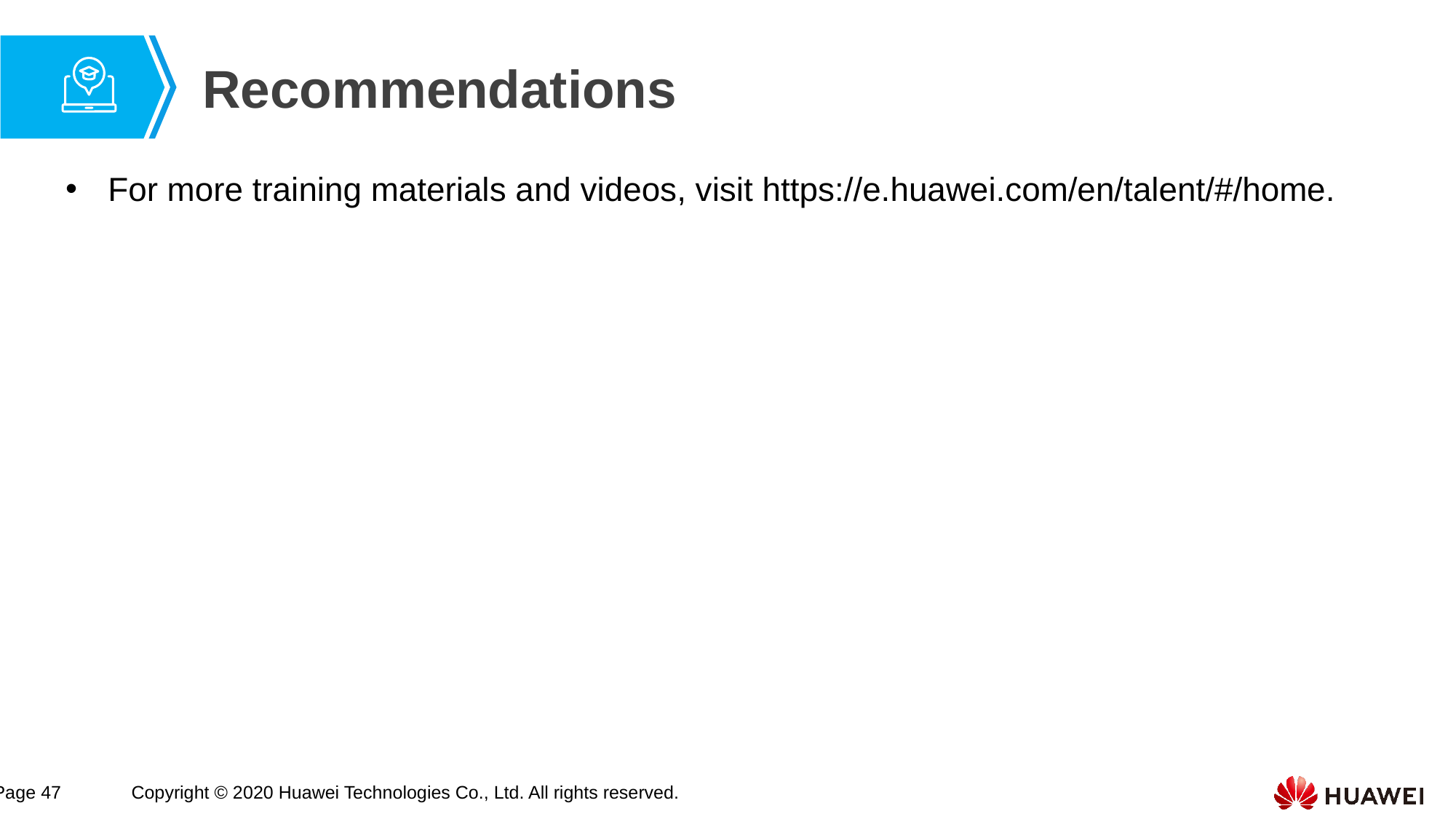

For more training materials and videos, visit https://e.huawei.com/en/talent/#/home.